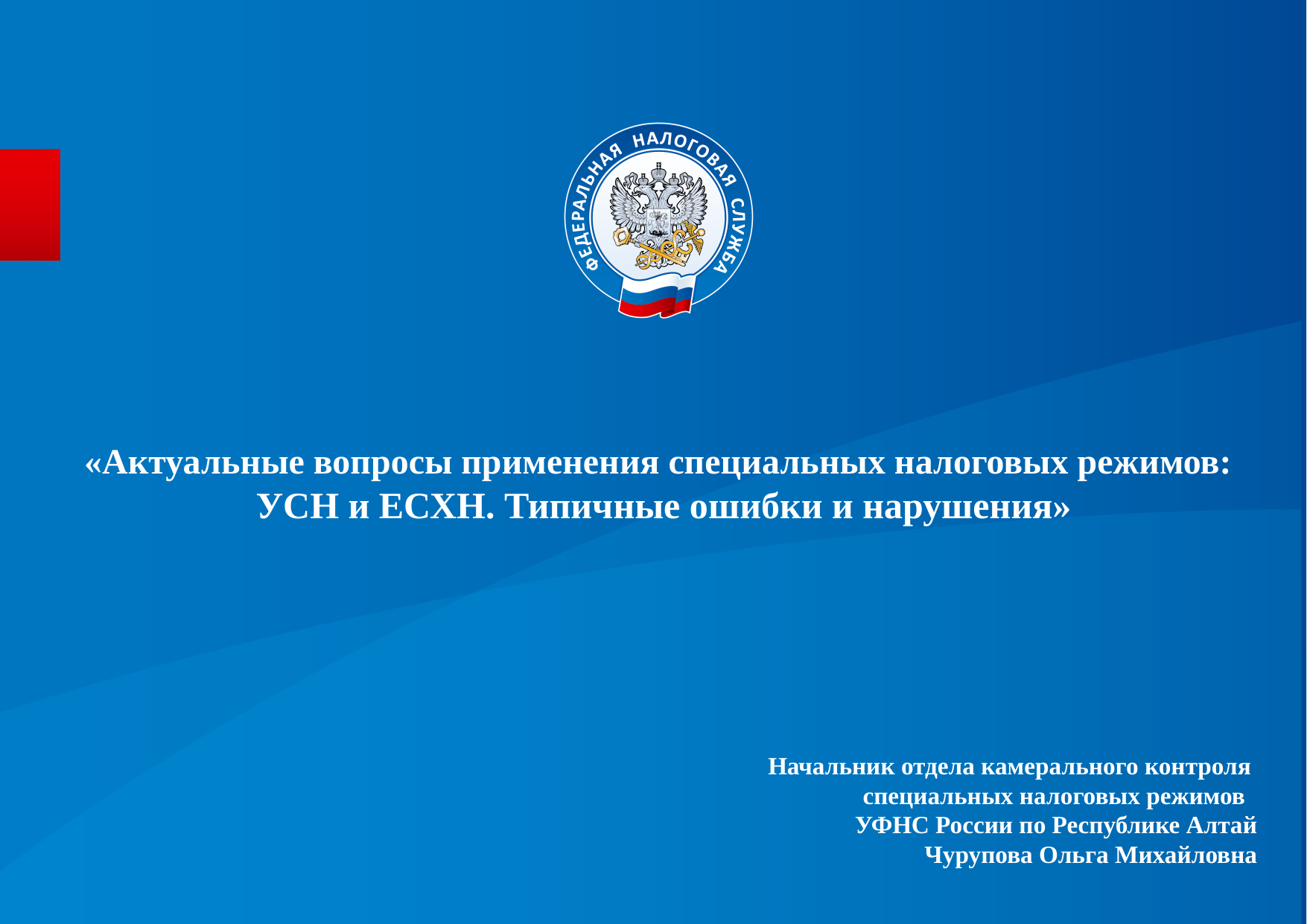

«Актуальные вопросы применения специальных налоговых режимов:  УСН и ЕСХН. Типичные ошибки и нарушения»

Начальник отдела камерального контроля
специальных налоговых режимов
УФНС России по Республике Алтай
                                       Чурупова Ольга Михайловна